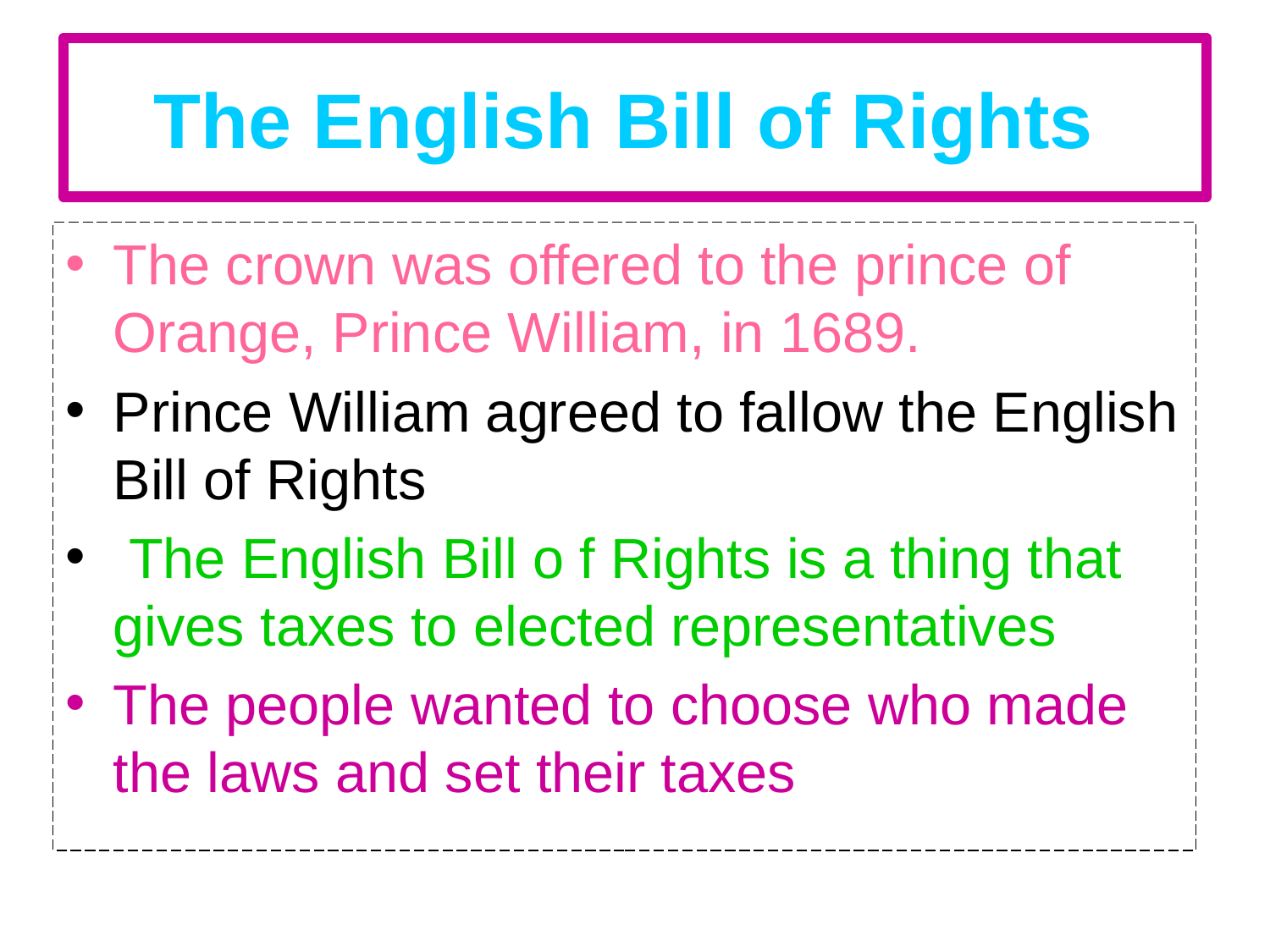

# The English Bill of Rights
The crown was offered to the prince of Orange, Prince William, in 1689.
Prince William agreed to fallow the English Bill of Rights
 The English Bill o f Rights is a thing that gives taxes to elected representatives
The people wanted to choose who made the laws and set their taxes